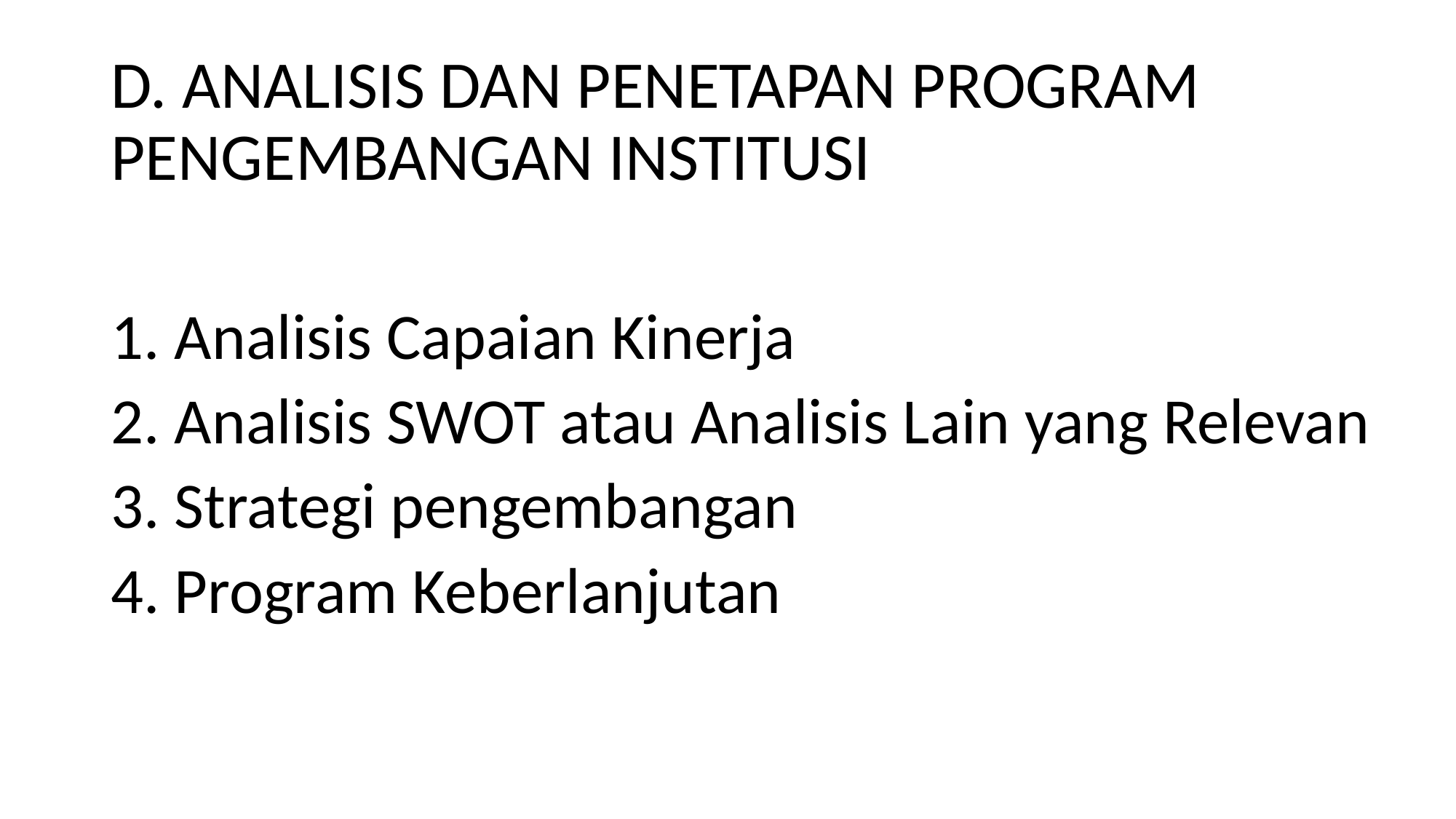

# D. ANALISIS DAN PENETAPAN PROGRAM PENGEMBANGAN INSTITUSI
1. Analisis Capaian Kinerja
2. Analisis SWOT atau Analisis Lain yang Relevan
3. Strategi pengembangan
4. Program Keberlanjutan